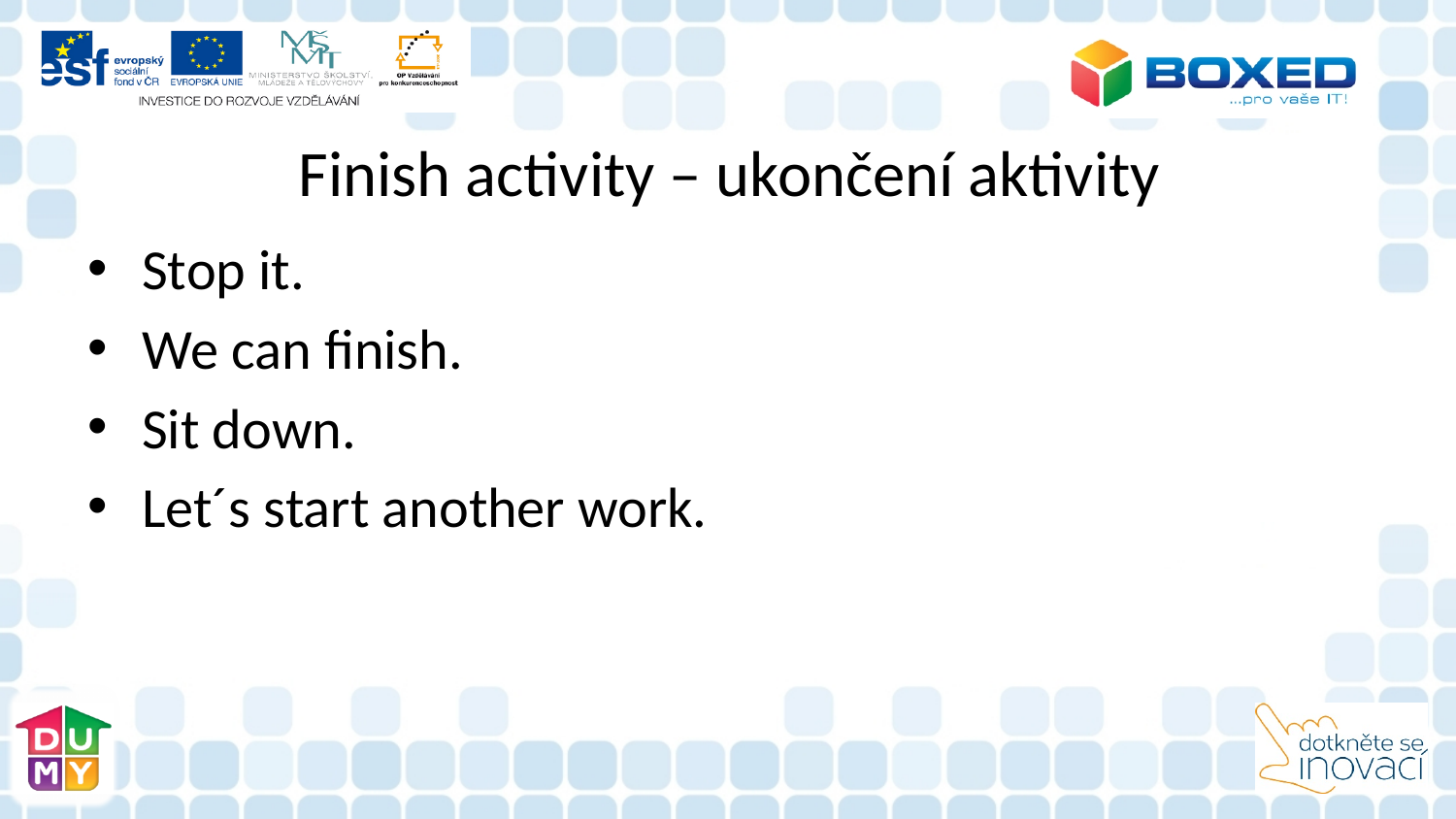

# Finish activity – ukončení aktivity
Stop it.
We can finish.
Sit down.
Let´s start another work.